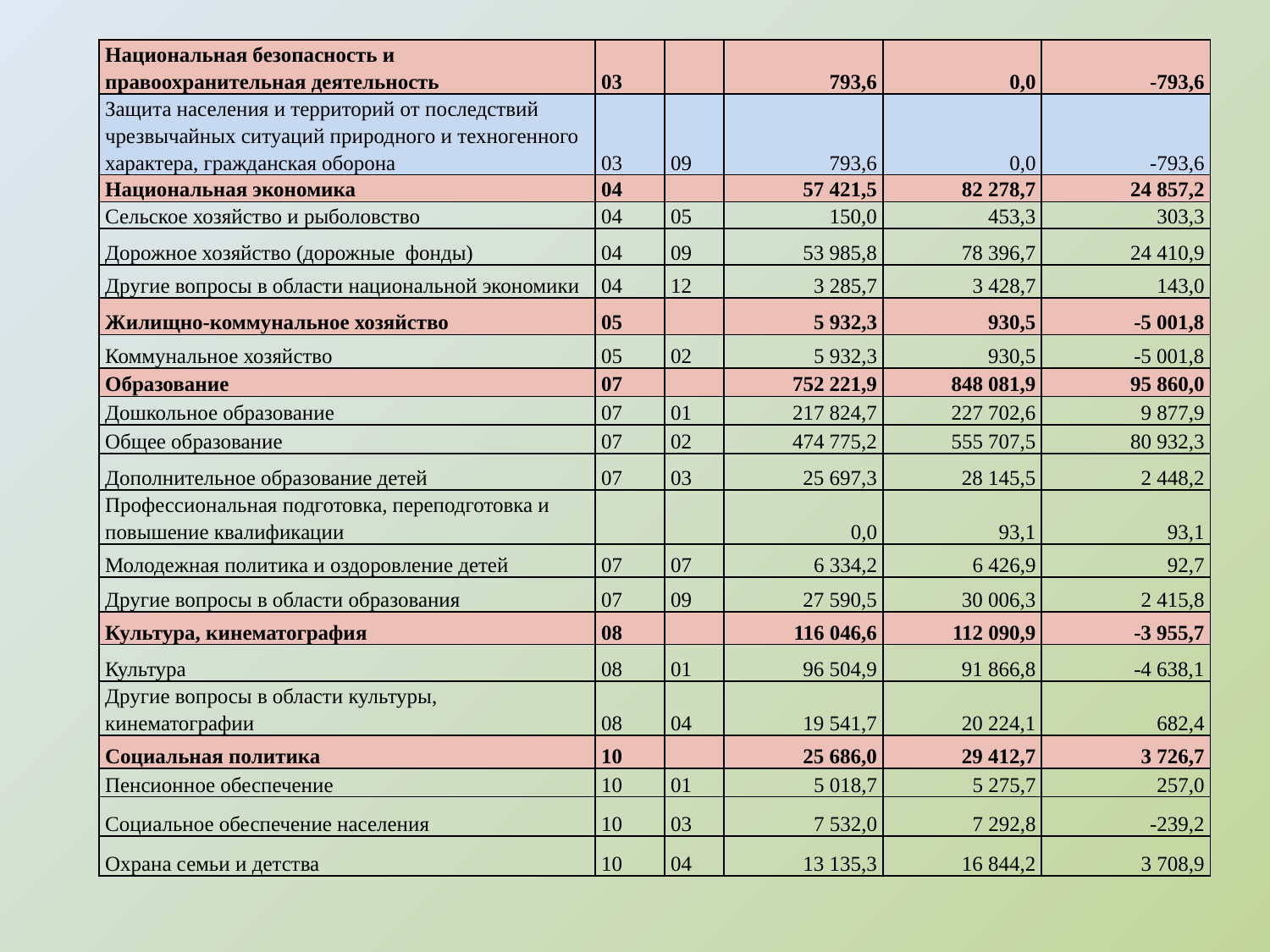

| Национальная безопасность и правоохранительная деятельность | 03 |  | 793,6 | 0,0 | -793,6 |
| --- | --- | --- | --- | --- | --- |
| Защита населения и территорий от последствий чрезвычайных ситуаций природного и техногенного характера, гражданская оборона | 03 | 09 | 793,6 | 0,0 | -793,6 |
| Национальная экономика | 04 |  | 57 421,5 | 82 278,7 | 24 857,2 |
| Сельское хозяйство и рыболовство | 04 | 05 | 150,0 | 453,3 | 303,3 |
| Дорожное хозяйство (дорожные фонды) | 04 | 09 | 53 985,8 | 78 396,7 | 24 410,9 |
| Другие вопросы в области национальной экономики | 04 | 12 | 3 285,7 | 3 428,7 | 143,0 |
| Жилищно-коммунальное хозяйство | 05 |  | 5 932,3 | 930,5 | -5 001,8 |
| Коммунальное хозяйство | 05 | 02 | 5 932,3 | 930,5 | -5 001,8 |
| Образование | 07 |  | 752 221,9 | 848 081,9 | 95 860,0 |
| Дошкольное образование | 07 | 01 | 217 824,7 | 227 702,6 | 9 877,9 |
| Общее образование | 07 | 02 | 474 775,2 | 555 707,5 | 80 932,3 |
| Дополнительное образование детей | 07 | 03 | 25 697,3 | 28 145,5 | 2 448,2 |
| Профессиональная подготовка, переподготовка и повышение квалификации |  |  | 0,0 | 93,1 | 93,1 |
| Молодежная политика и оздоровление детей | 07 | 07 | 6 334,2 | 6 426,9 | 92,7 |
| Другие вопросы в области образования | 07 | 09 | 27 590,5 | 30 006,3 | 2 415,8 |
| Культура, кинематография | 08 |  | 116 046,6 | 112 090,9 | -3 955,7 |
| Культура | 08 | 01 | 96 504,9 | 91 866,8 | -4 638,1 |
| Другие вопросы в области культуры, кинематографии | 08 | 04 | 19 541,7 | 20 224,1 | 682,4 |
| Социальная политика | 10 |  | 25 686,0 | 29 412,7 | 3 726,7 |
| Пенсионное обеспечение | 10 | 01 | 5 018,7 | 5 275,7 | 257,0 |
| Социальное обеспечение населения | 10 | 03 | 7 532,0 | 7 292,8 | -239,2 |
| Охрана семьи и детства | 10 | 04 | 13 135,3 | 16 844,2 | 3 708,9 |